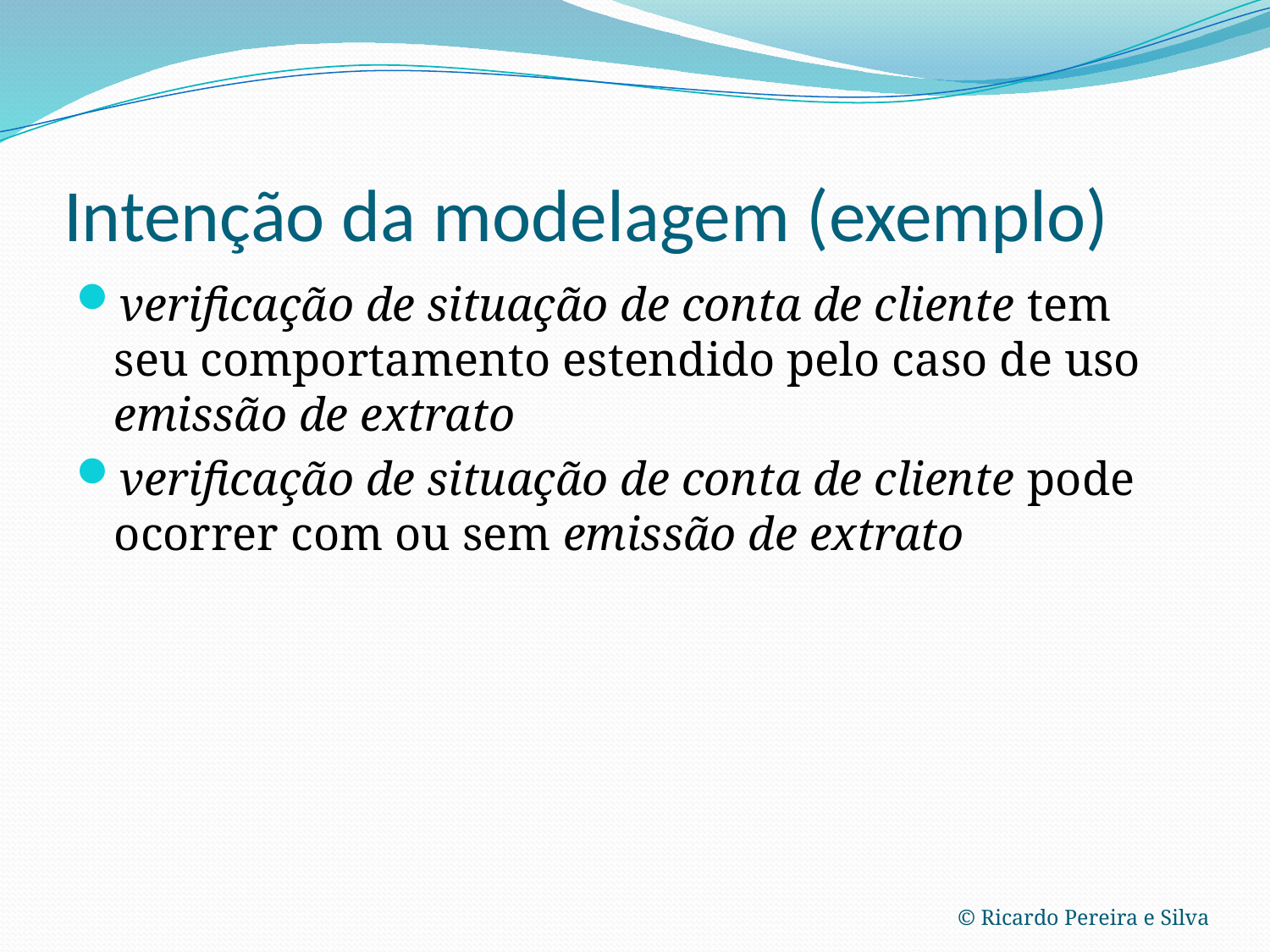

# Intenção da modelagem (exemplo)
verificação de situação de conta de cliente tem seu comportamento estendido pelo caso de uso emissão de extrato
verificação de situação de conta de cliente pode ocorrer com ou sem emissão de extrato
© Ricardo Pereira e Silva